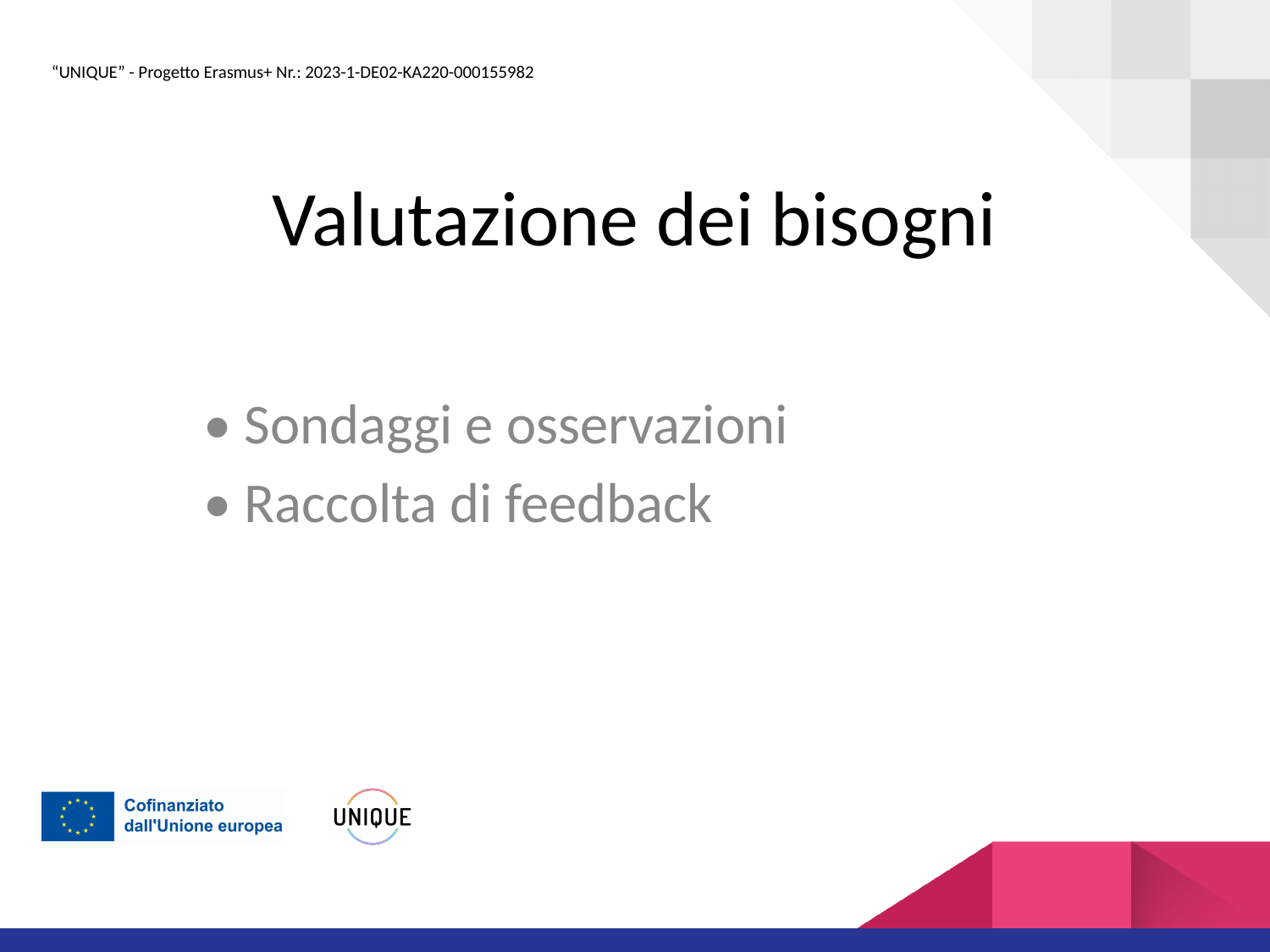

# Valutazione dei bisogni
• Sondaggi e osservazioni
• Raccolta di feedback